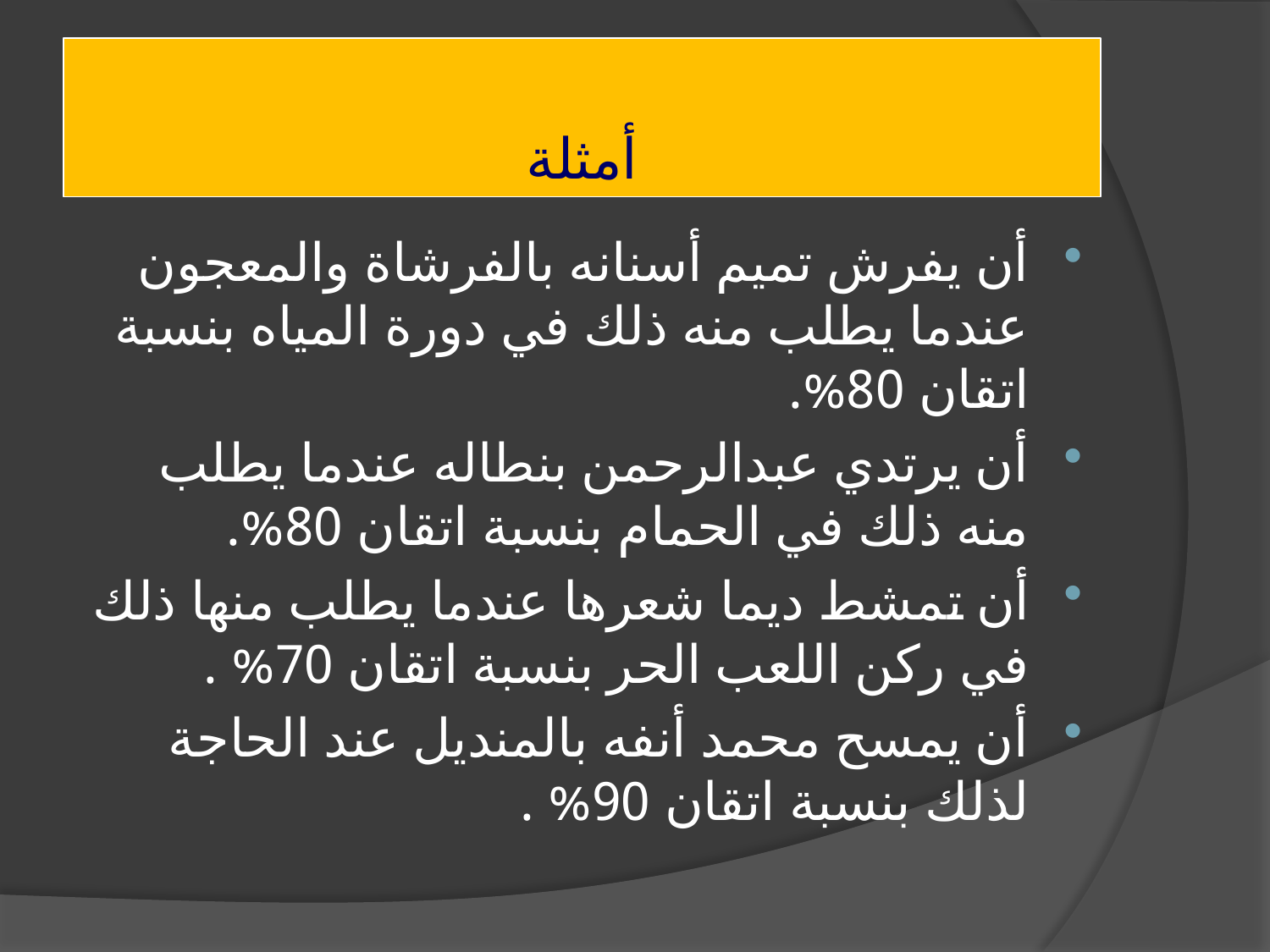

# أمثلة
أن يفرش تميم أسنانه بالفرشاة والمعجون عندما يطلب منه ذلك في دورة المياه بنسبة اتقان 80%.
أن يرتدي عبدالرحمن بنطاله عندما يطلب منه ذلك في الحمام بنسبة اتقان 80%.
أن تمشط ديما شعرها عندما يطلب منها ذلك في ركن اللعب الحر بنسبة اتقان 70% .
أن يمسح محمد أنفه بالمنديل عند الحاجة لذلك بنسبة اتقان 90% .